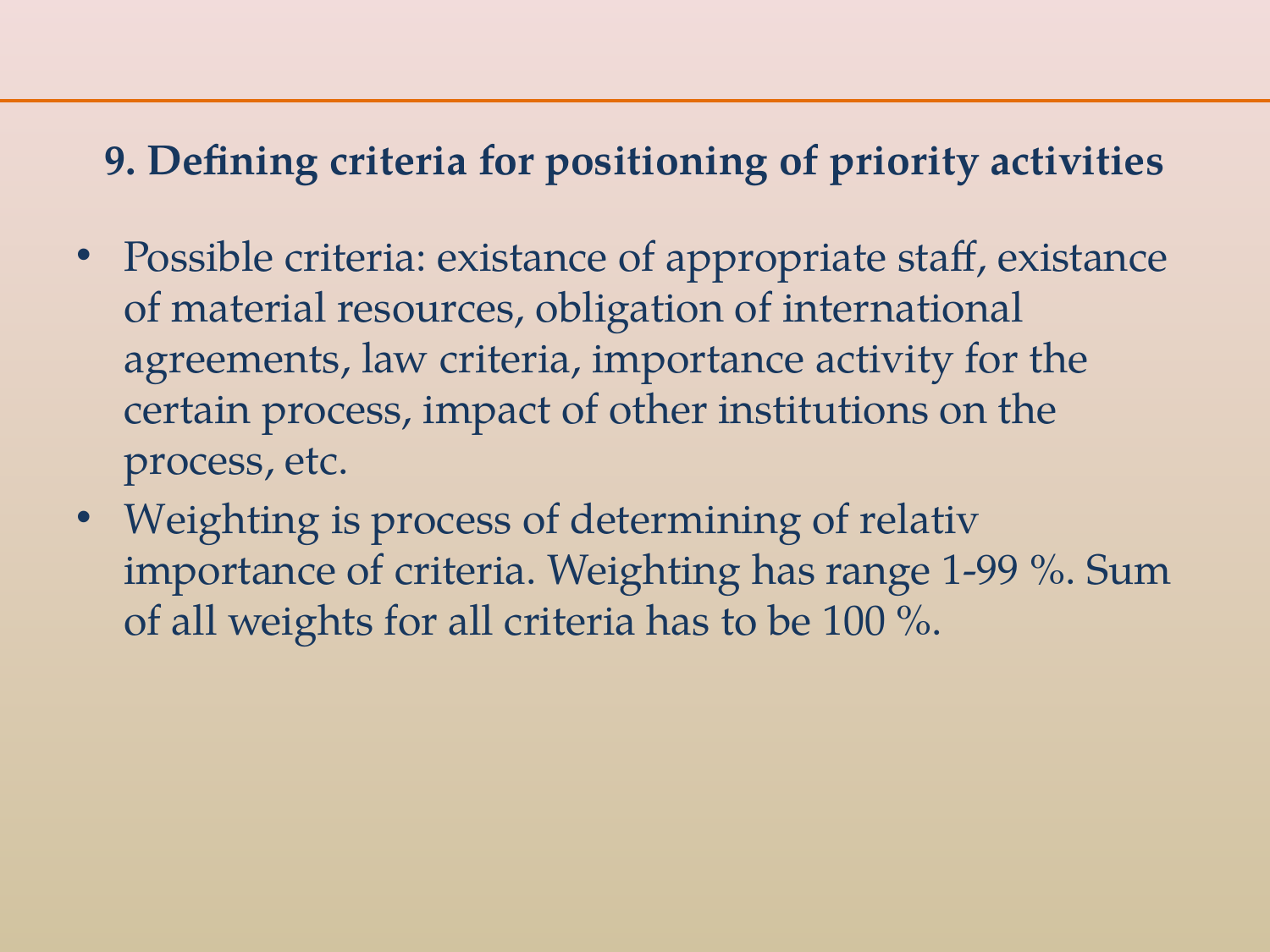

# 9. Defining criteria for positioning of priority activities
Possible criteria: existance of appropriate staff, existance of material resources, obligation of international agreements, law criteria, importance activity for the certain process, impact of other institutions on the process, etc.
Weighting is process of determining of relativ importance of criteria. Weighting has range 1-99 %. Sum of all weights for all criteria has to be 100 %.